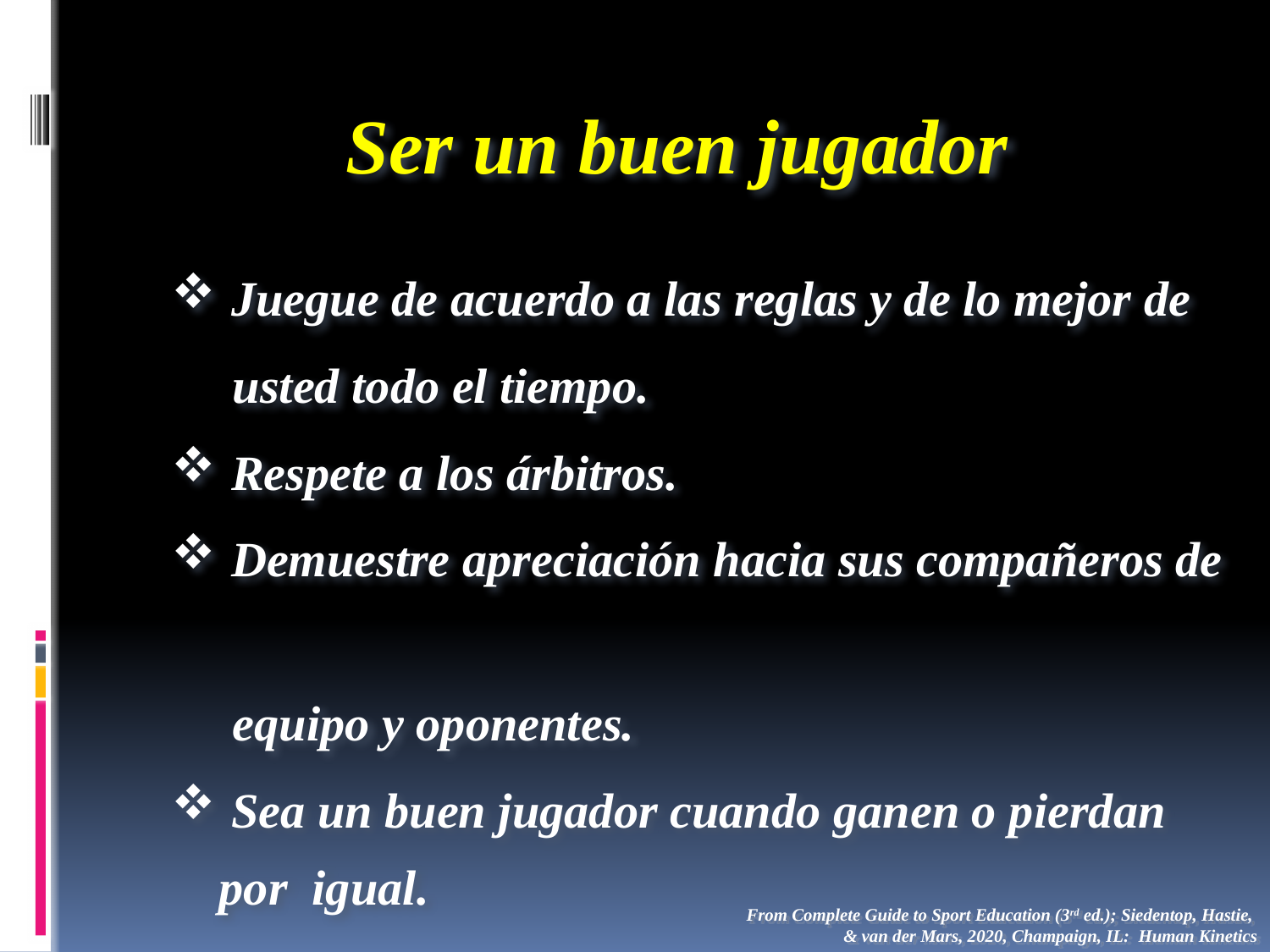

Ser un buen jugador
 Juegue de acuerdo a las reglas y de lo mejor de
     usted todo el tiempo.
 Respete a los árbitros.
 Demuestre apreciación hacia sus compañeros de
     equipo y oponentes.
 Sea un buen jugador cuando ganen o pierdan por  igual.
From Complete Guide to Sport Education (3rd ed.); Siedentop, Hastie,
& van der Mars, 2020, Champaign, IL:  Human Kinetics